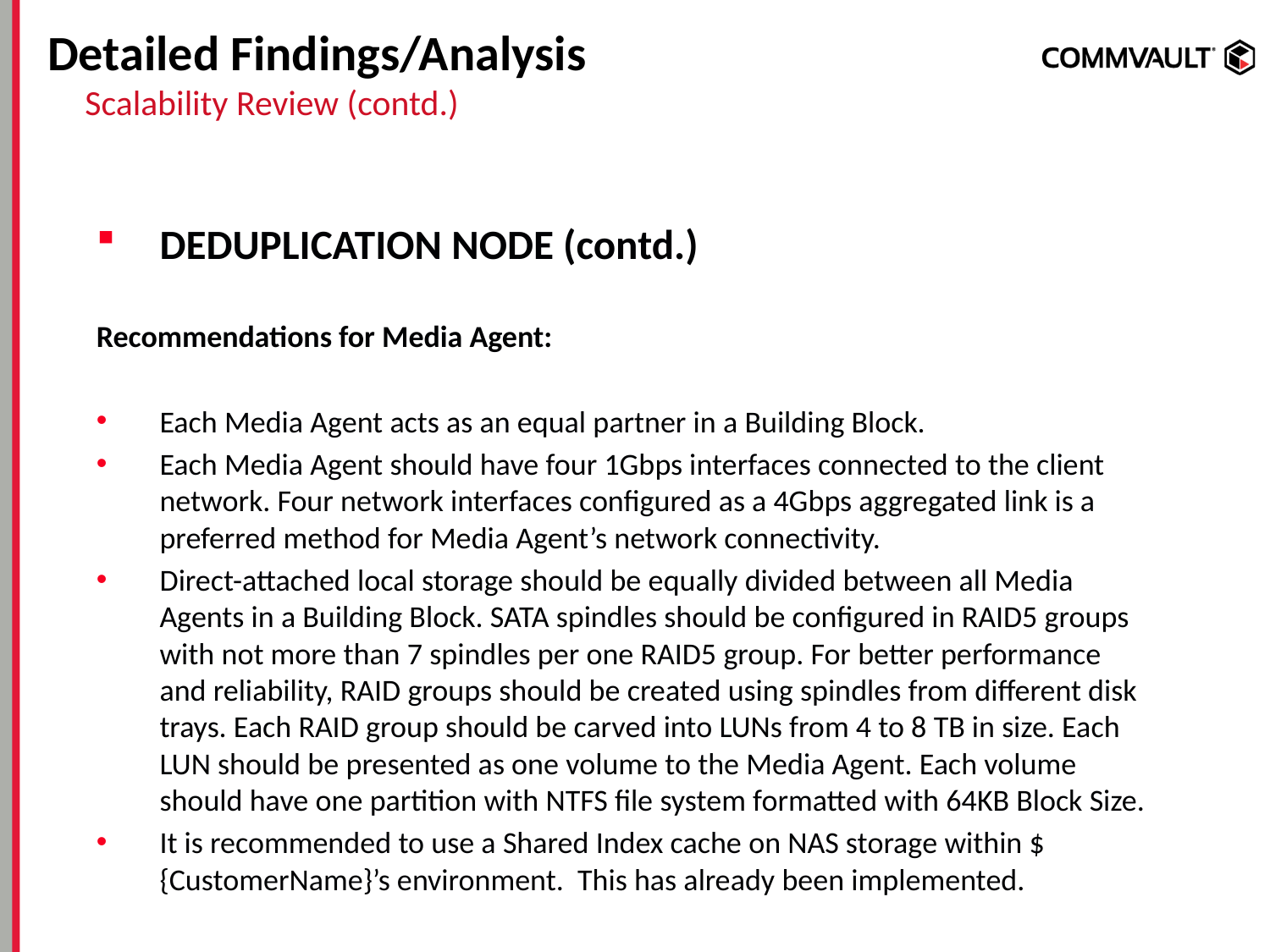

# Detailed Findings/Analysis
Scalability Review (contd.)
DEDUPLICATION NODE (contd.)

Recommendations for Media Agent:

Each Media Agent acts as an equal partner in a Building Block.
Each Media Agent should have four 1Gbps interfaces connected to the client network. Four network interfaces configured as a 4Gbps aggregated link is a preferred method for Media Agent’s network connectivity.
Direct-attached local storage should be equally divided between all Media Agents in a Building Block. SATA spindles should be configured in RAID5 groups with not more than 7 spindles per one RAID5 group. For better performance and reliability, RAID groups should be created using spindles from different disk trays. Each RAID group should be carved into LUNs from 4 to 8 TB in size. Each LUN should be presented as one volume to the Media Agent. Each volume should have one partition with NTFS file system formatted with 64KB Block Size.
It is recommended to use a Shared Index cache on NAS storage within ${CustomerName}’s environment.  This has already been implemented.